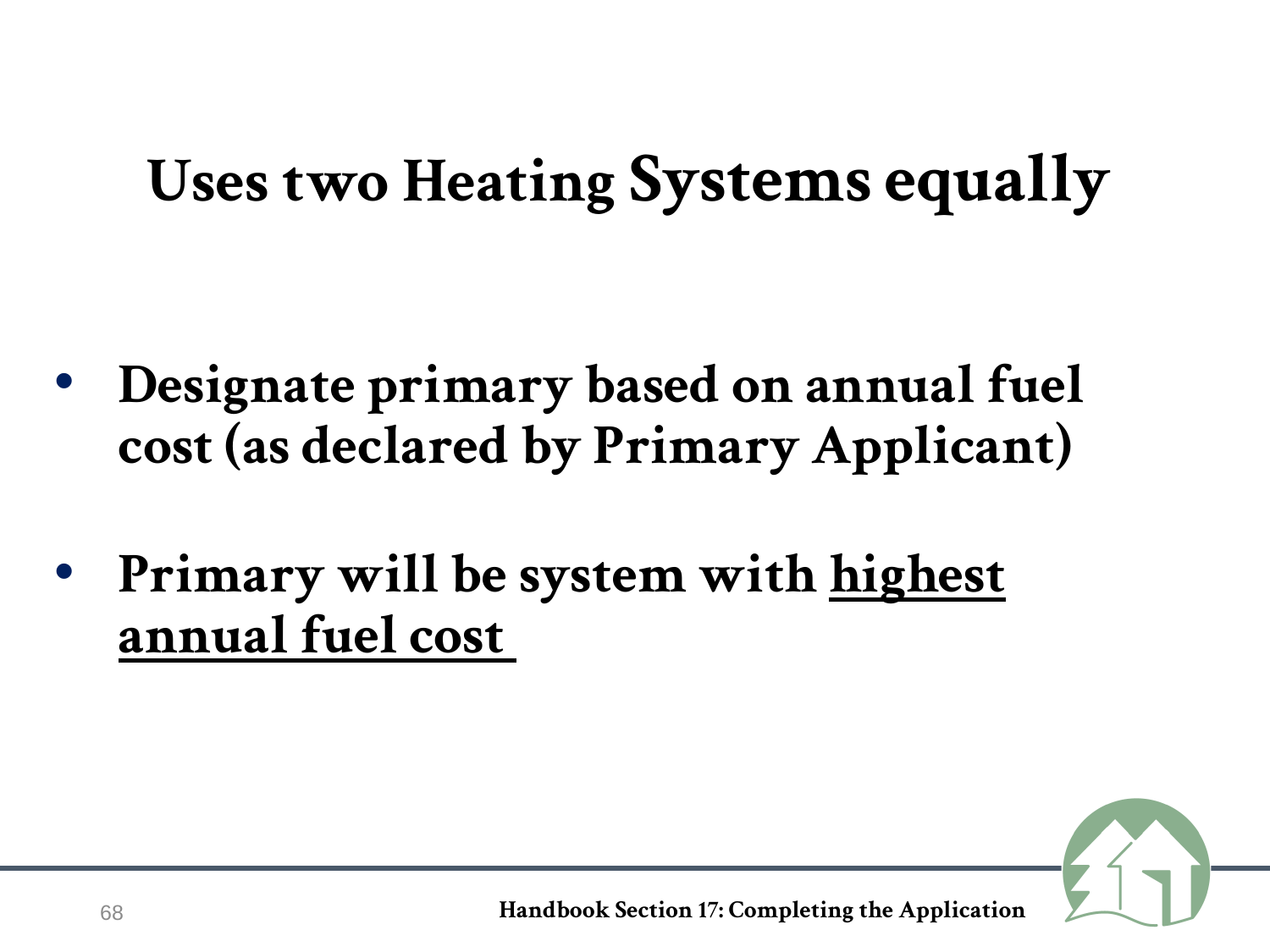

Uses two Heating Systems equally
Designate primary based on annual fuel cost (as declared by Primary Applicant)
Primary will be system with highest annual fuel cost

68
Handbook Section 17: Completing the Application